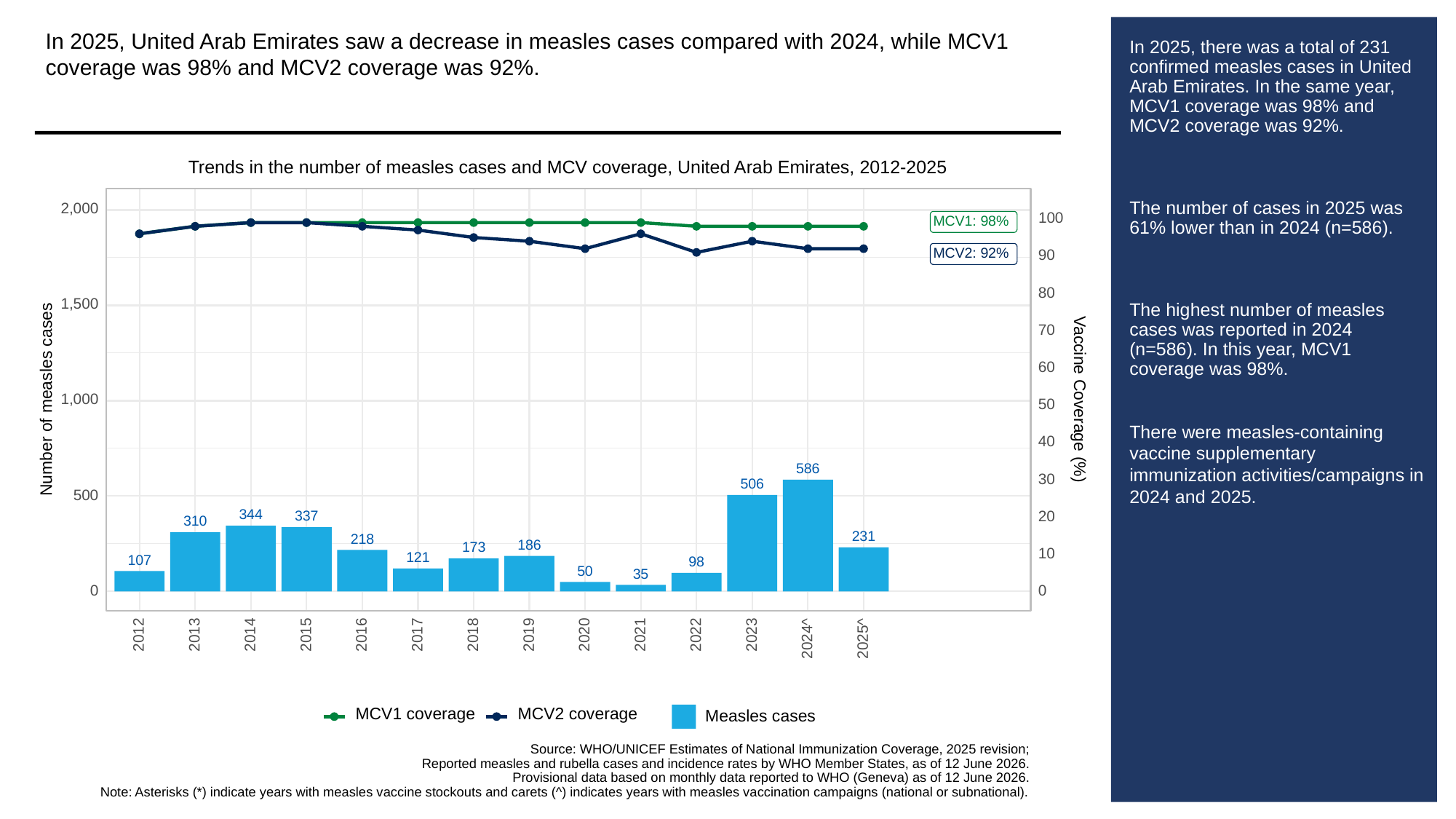

In 2025, United Arab Emirates saw a decrease in measles cases compared with 2024, while MCV1 coverage was 98% and MCV2 coverage was 92%.
# In 2025, there was a total of 231 confirmed measles cases in United Arab Emirates. In the same year, MCV1 coverage was 98% and MCV2 coverage was 92%.

The number of cases in 2025 was 61% lower than in 2024 (n=586).

The highest number of measles cases was reported in 2024 (n=586). In this year, MCV1 coverage was 98%.

There were measles-containing vaccine supplementary immunization activities/campaigns in 2024 and 2025.

Trends in the number of measles cases and MCV coverage, United Arab Emirates, 2012-2025

2,000

100
MCV1: 98%

MCV2: 92%

90

80
1,500

70

60
Vaccine Coverage (%)
1,000
Number of measles cases
50

40

586
30
506

500

344
20
337
310

231

218
186
173

10

121
107

98

50

35

0
0

2013
2023
2012
2014
2015
2016
2017
2018
2019
2020
2021
2022
2024^
2025^

MCV1 coverage
MCV2 coverage
Measles cases

Source: WHO/UNICEF Estimates of National Immunization Coverage, 2025 revision;
Reported measles and rubella cases and incidence rates by WHO Member States, as of 12 June 2026.
Provisional data based on monthly data reported to WHO (Geneva) as of 12 June 2026.
Note: Asterisks (*) indicate years with measles vaccine stockouts and carets (^) indicates years with measles vaccination campaigns (national or subnational).